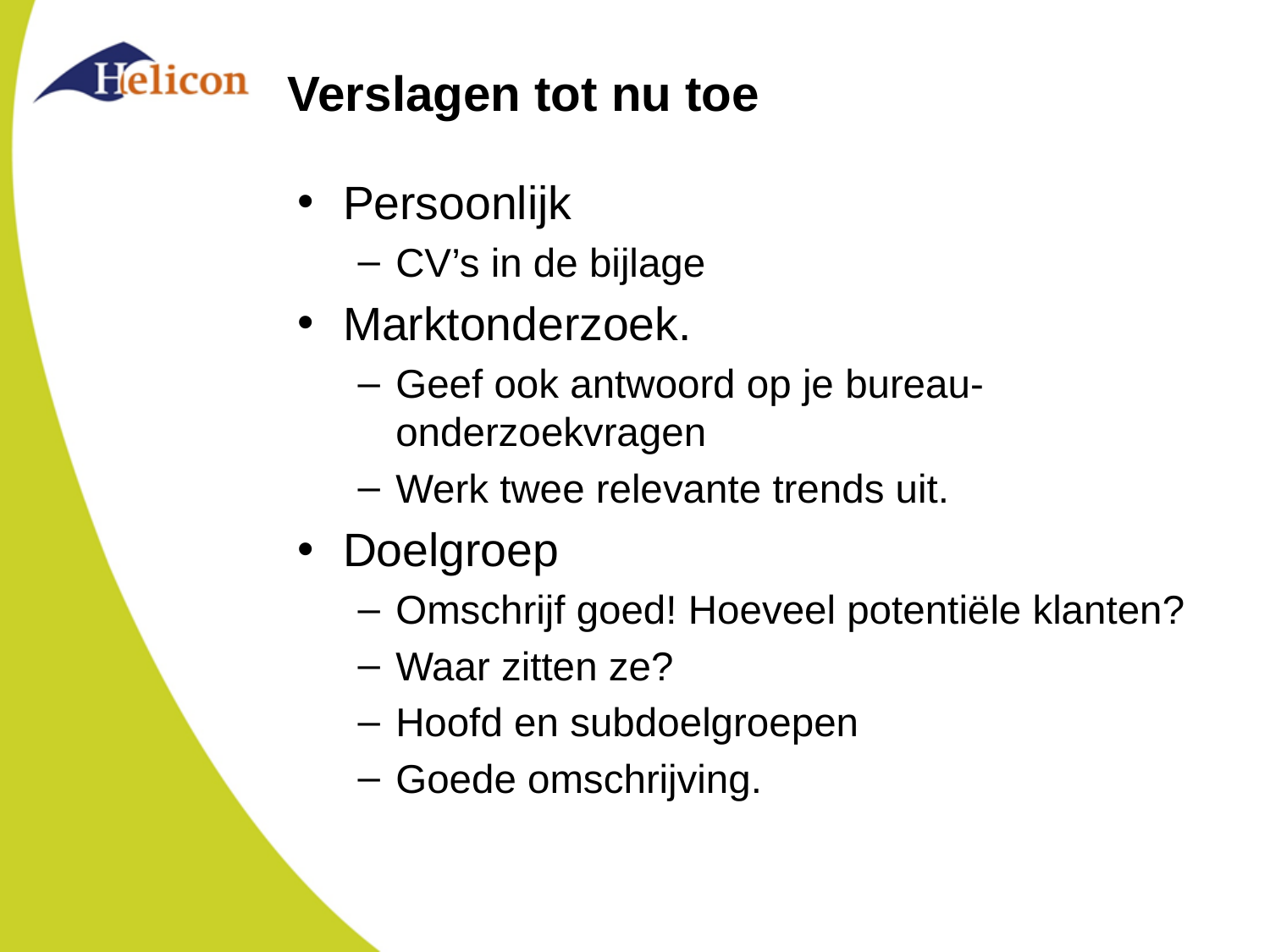

# Verslagen tot nu toe
Persoonlijk
CV’s in de bijlage
Marktonderzoek.
Geef ook antwoord op je bureau-onderzoekvragen
Werk twee relevante trends uit.
Doelgroep
Omschrijf goed! Hoeveel potentiële klanten?
Waar zitten ze?
Hoofd en subdoelgroepen
Goede omschrijving.